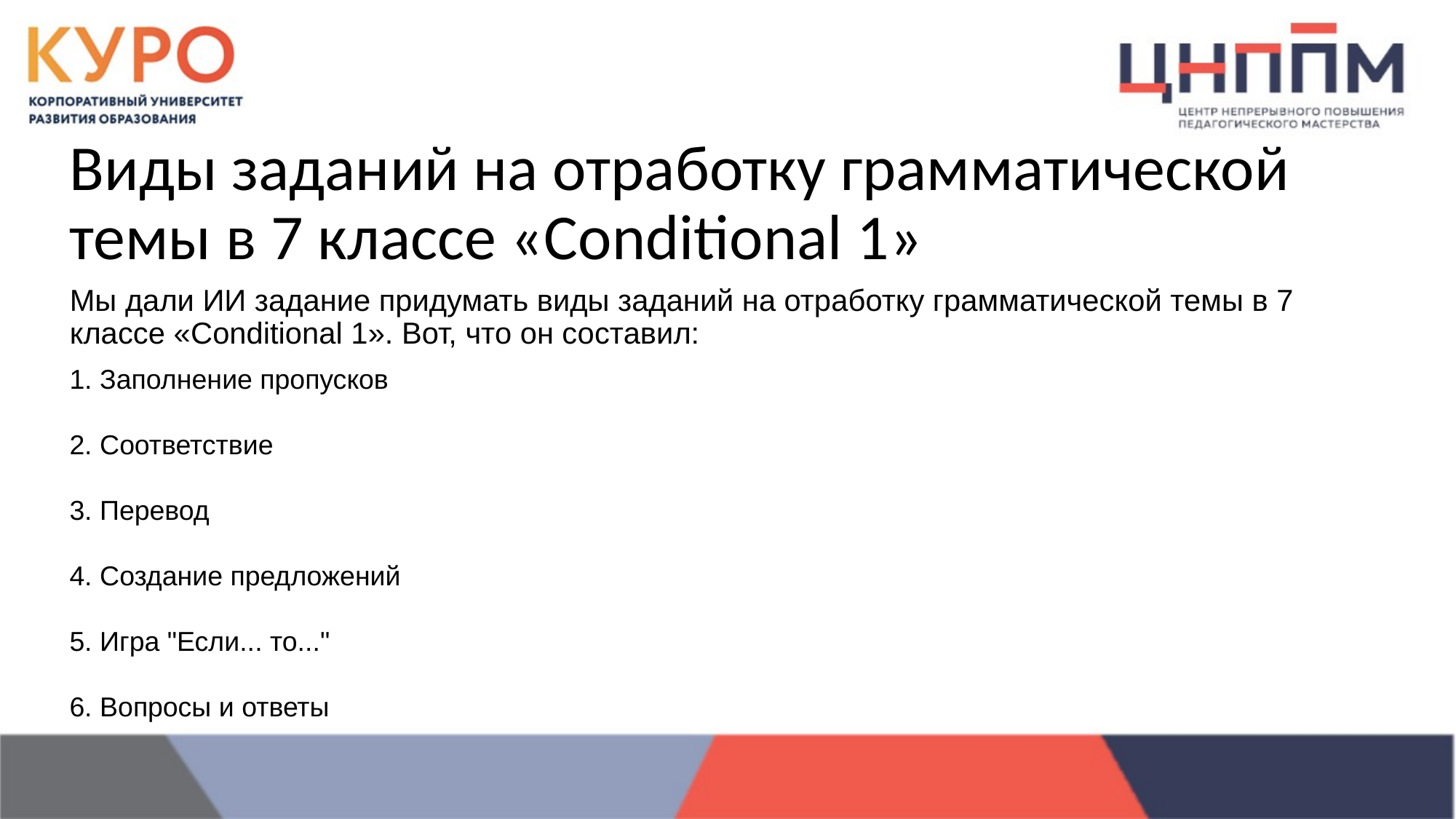

# Виды заданий на отработку грамматической темы в 7 классе «Conditional 1»
Мы дали ИИ задание придумать виды заданий на отработку грамматической темы в 7 классе «Conditional 1». Вот, что он составил:
1. Заполнение пропусков

2. Соответствие

3. Перевод

4. Создание предложений

5. Игра "Если... то..."

6. Вопросы и ответы